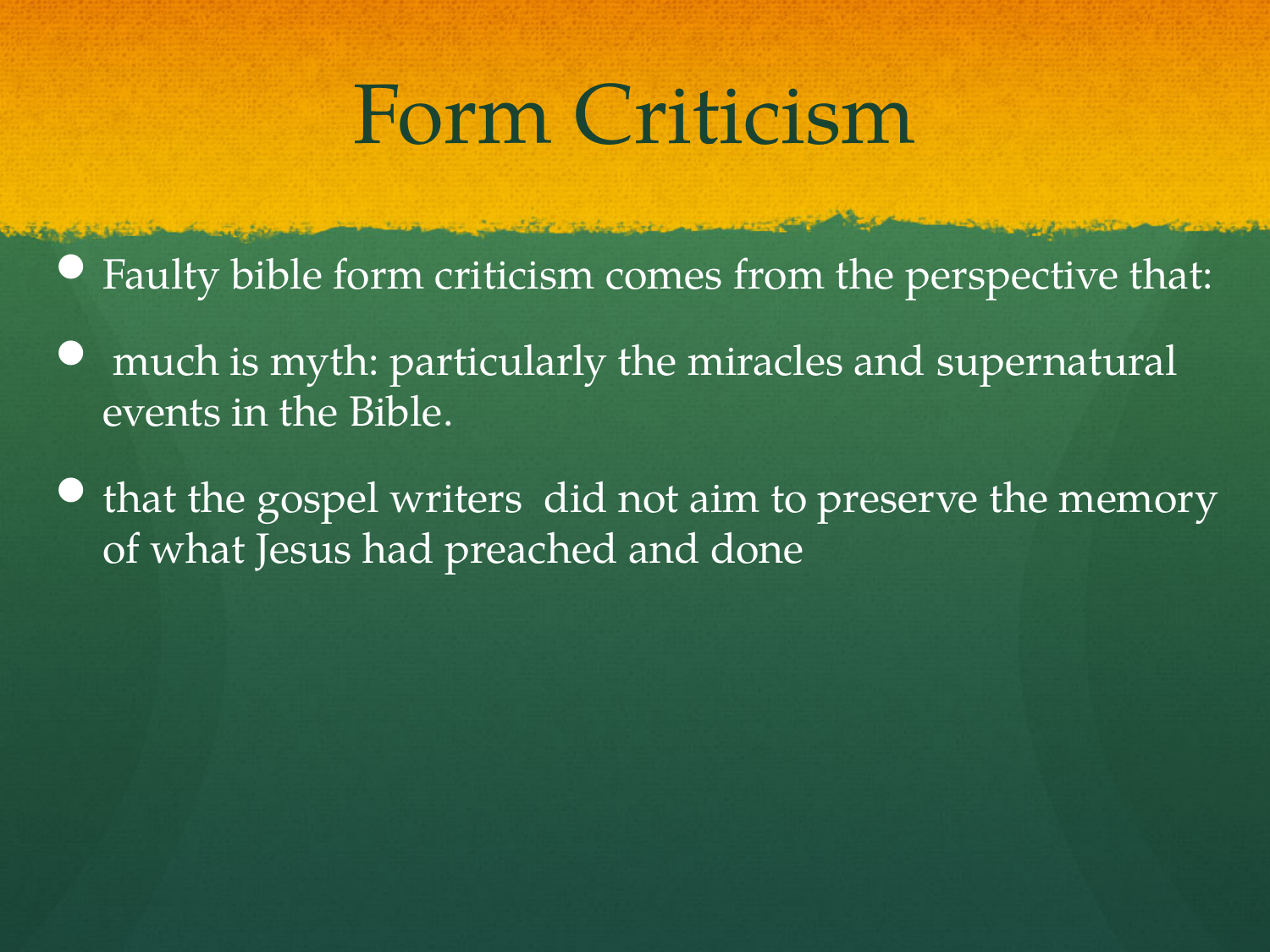

# Form Criticism
Faulty bible form criticism comes from the perspective that:
 much is myth: particularly the miracles and supernatural events in the Bible.
that the gospel writers  did not aim to preserve the memory of what Jesus had preached and done